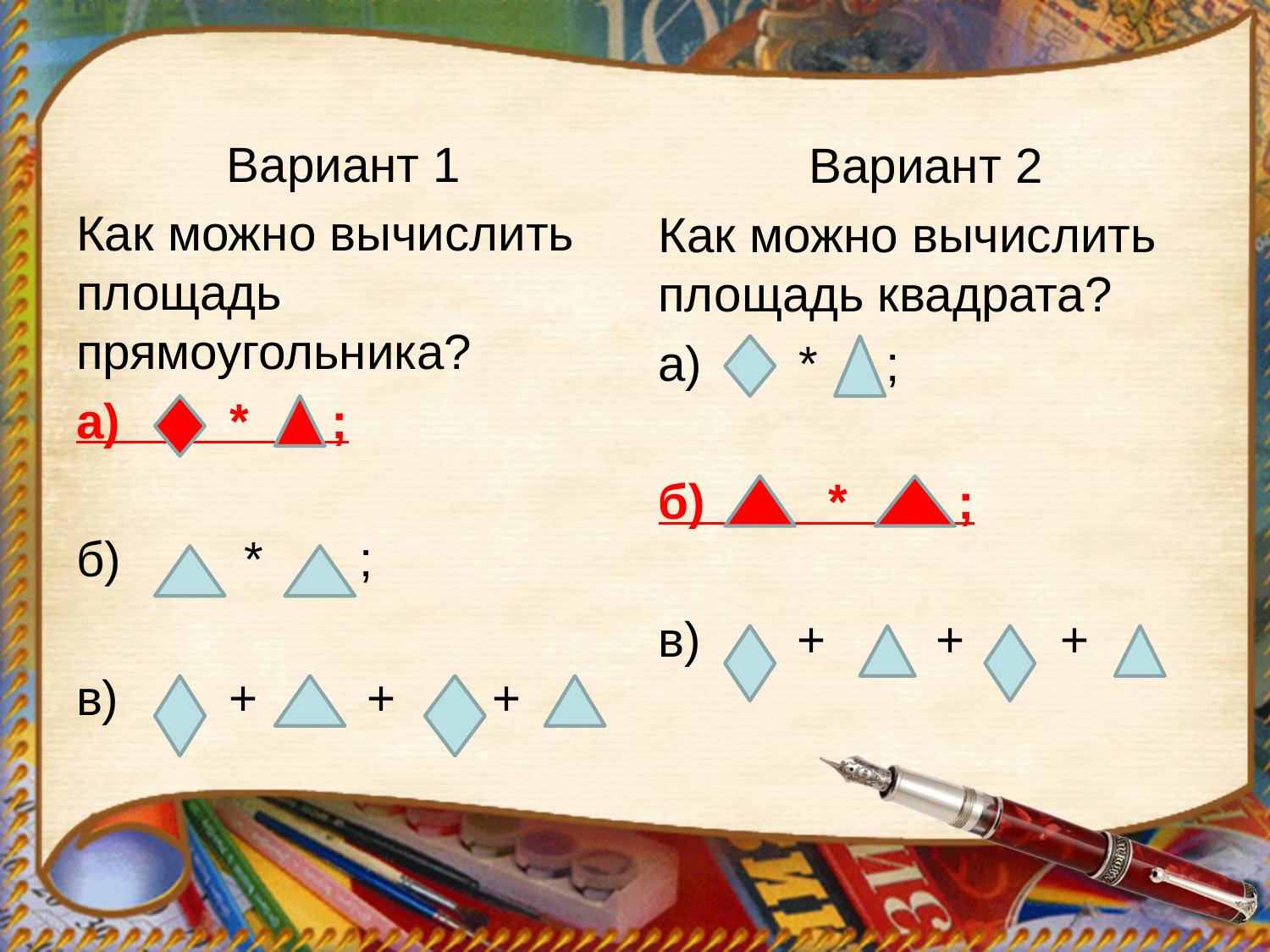

Вариант 1
Как можно вычислить площадь прямоугольника?
а)        *      ;

б)         *       ;

в)        +        +       +
Вариант 2
Как можно вычислить площадь квадрата?
а)       *     ;

б)         *        ;

в)       +        +       +